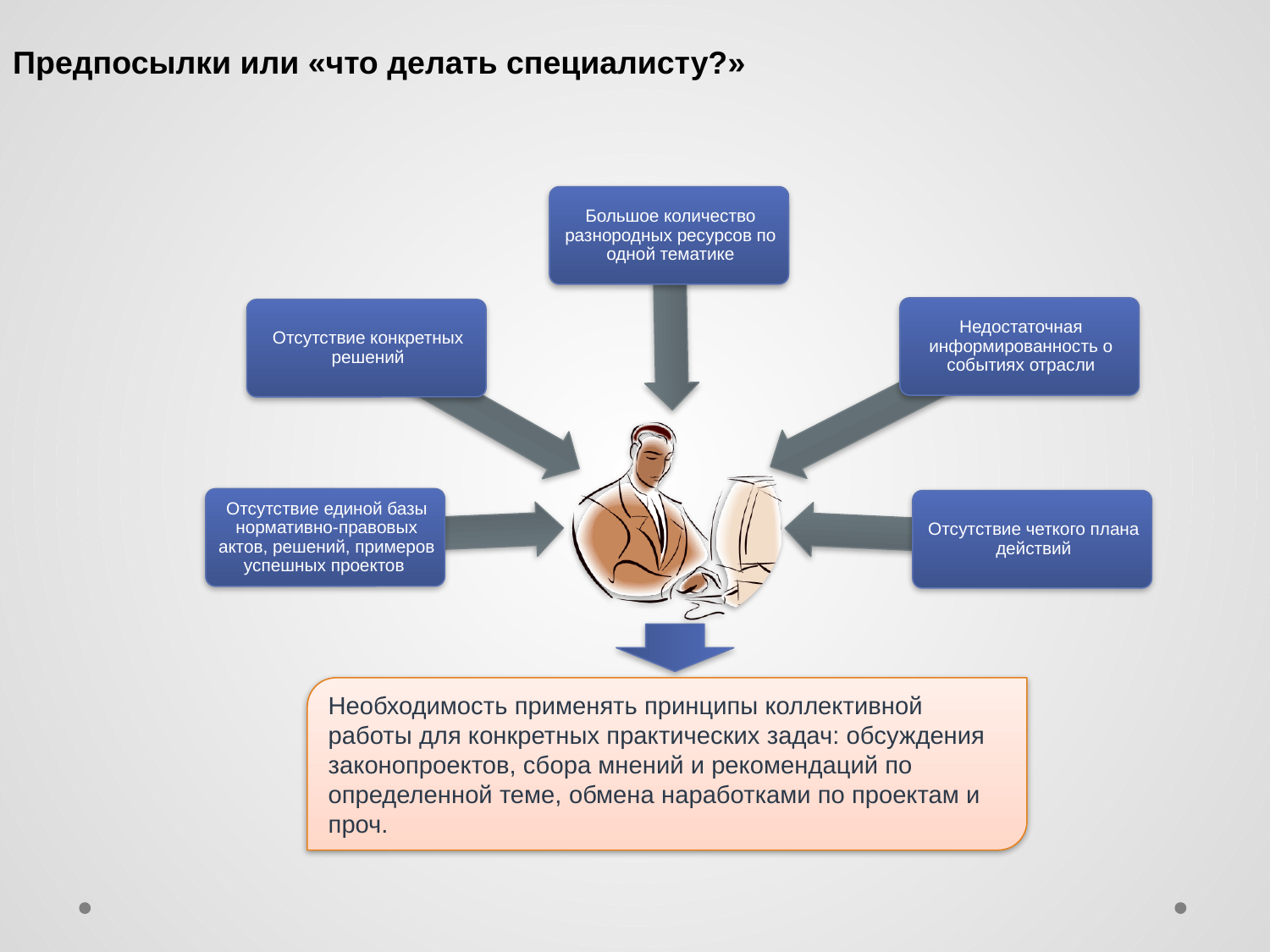

Предпосылки или «что делать специалисту?»

Отсутствие единой базы нормативно-правовых актов, решений, примеров успешных проектов
Отсутствие конкретных решений
Большое количество разнородных ресурсов по одной тематике
Недостаточная информированность о событиях отрасли
Отсутствие четкого плана действий

Необходимость применять принципы коллективной работы для конкретных практических задач: обсуждения законопроектов, сбора мнений и рекомендаций по определенной теме, обмена наработками по проектам и проч.